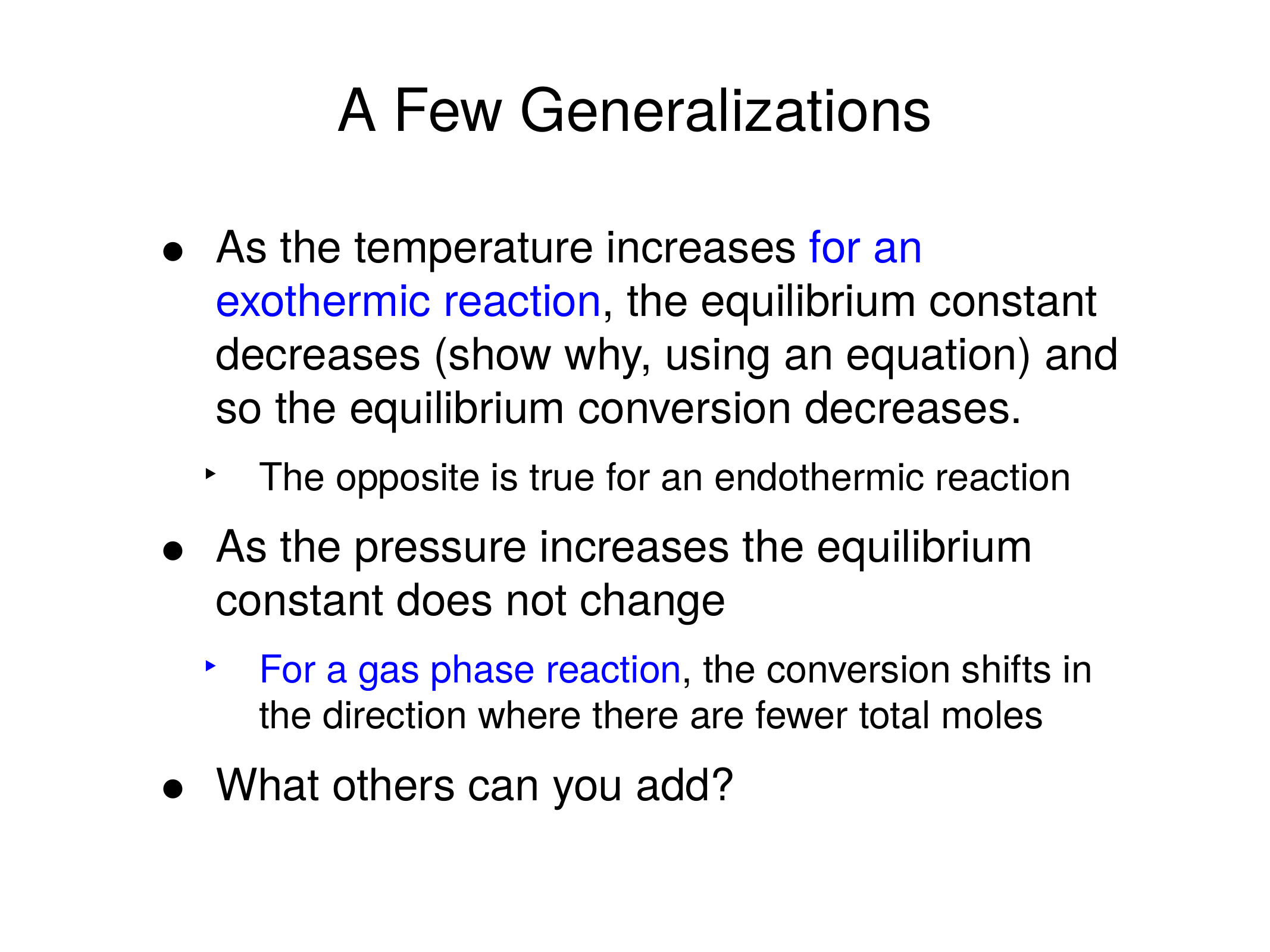

# A Few Generalizations
As the temperature increases for an exothermic reaction, the equilibrium constant decreases (show why, using an equation) and so the equilibrium conversion decreases.
The opposite is true for an endothermic reaction
As the pressure increases the equilibrium constant does not change
For a gas phase reaction, the conversion shifts in the direction where there are fewer total moles
What others can you add?